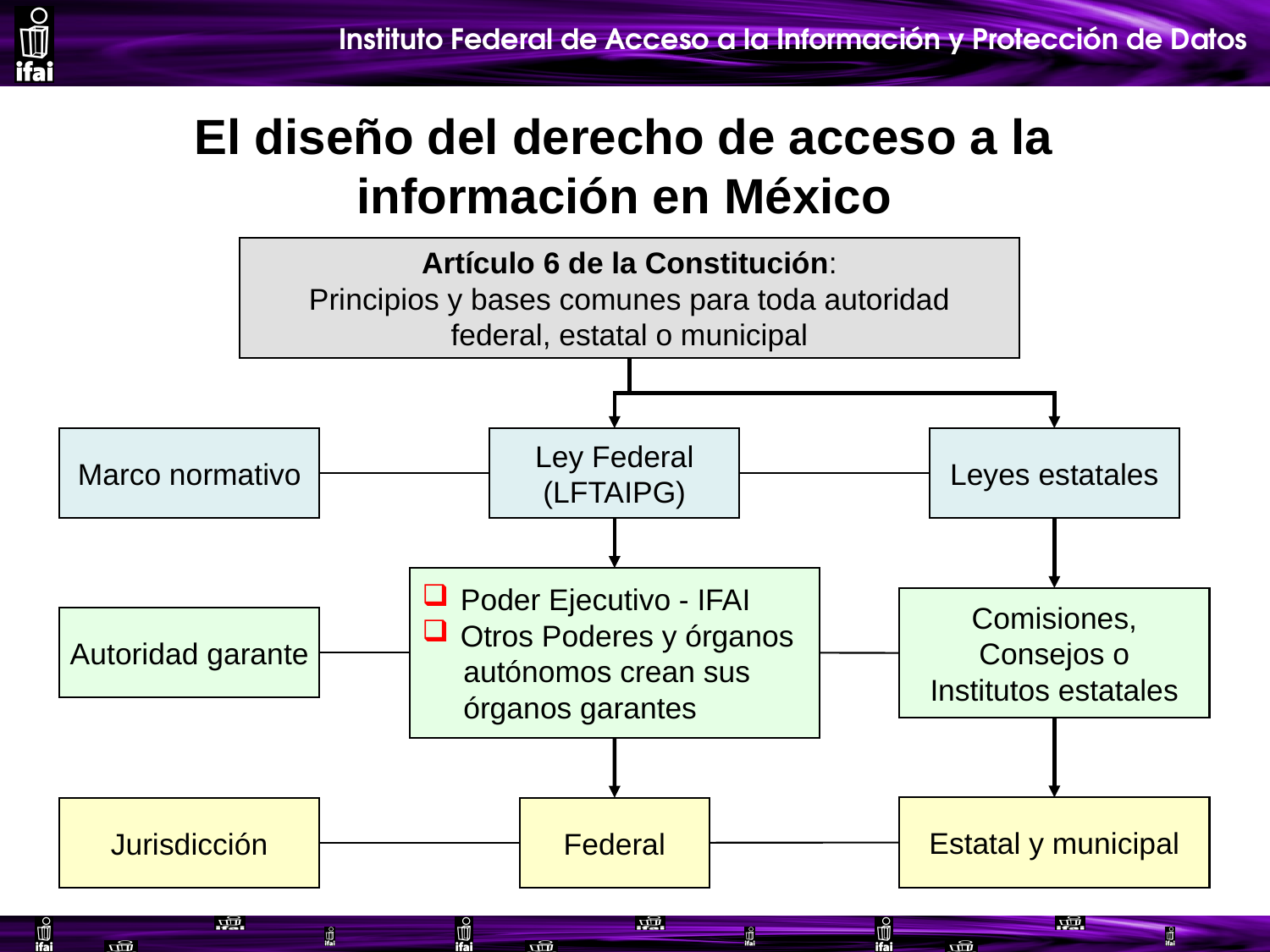

El diseño del derecho de acceso a la información en México
Artículo 6 de la Constitución:
Principios y bases comunes para toda autoridad
federal, estatal o municipal
Marco normativo
Ley Federal
(LFTAIPG)
Leyes estatales
 Poder Ejecutivo - IFAI
 Otros Poderes y órganos
     autónomos crean sus
     órganos garantes
Comisiones,
Consejos o
Institutos estatales
Autoridad garante
Estatal y municipal
Jurisdicción
Federal